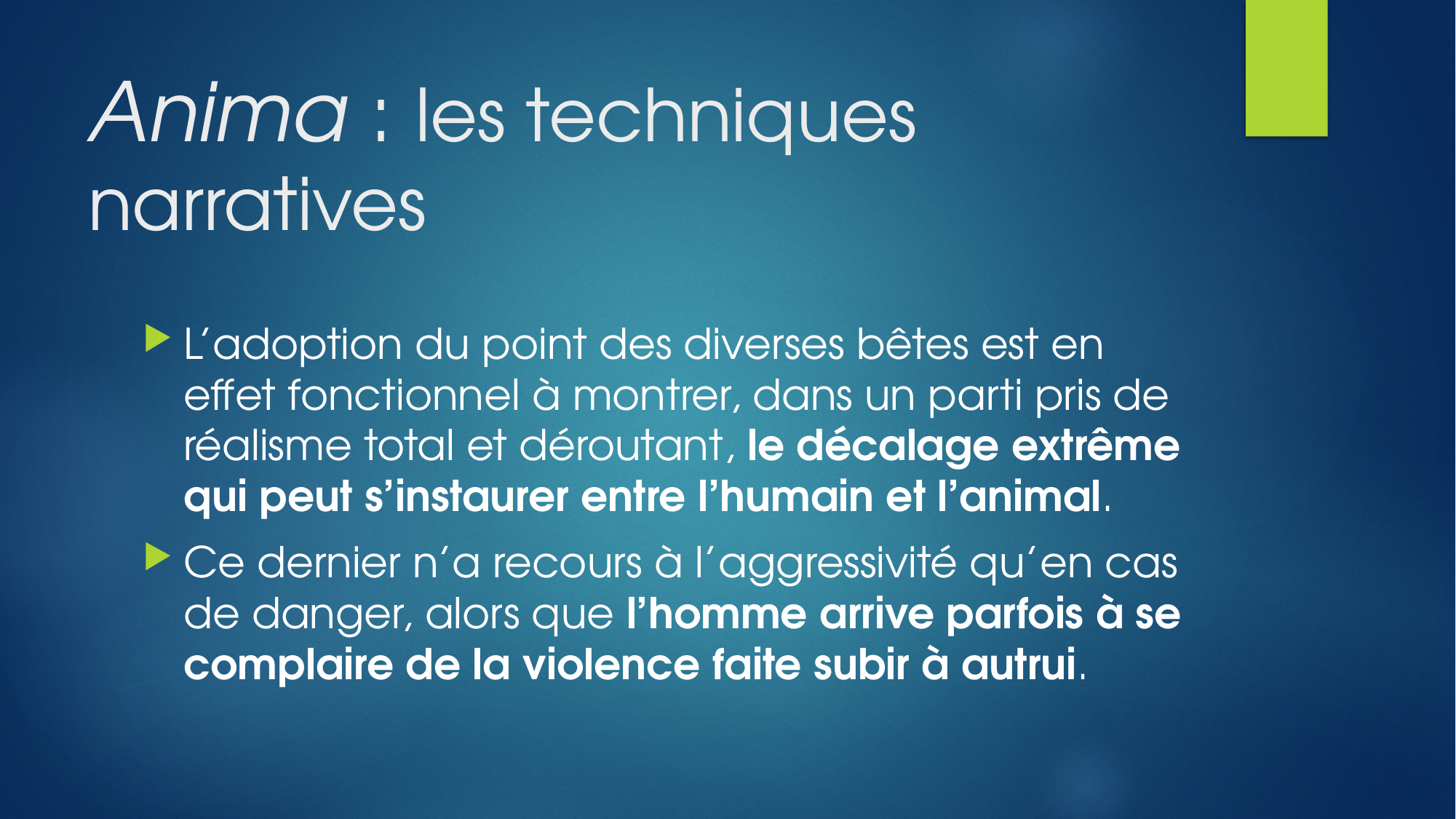

# Anima : les techniques narratives

L’adoption du point des diverses bêtes est en effet fonctionnel à montrer, dans un parti pris de réalisme total et déroutant, le décalage extrême qui peut s’instaurer entre l’humain et l’animal.
Ce dernier n’a recours à l’aggressivité qu’en cas de danger, alors que l’homme arrive parfois à se complaire de la violence faite subir à autrui.